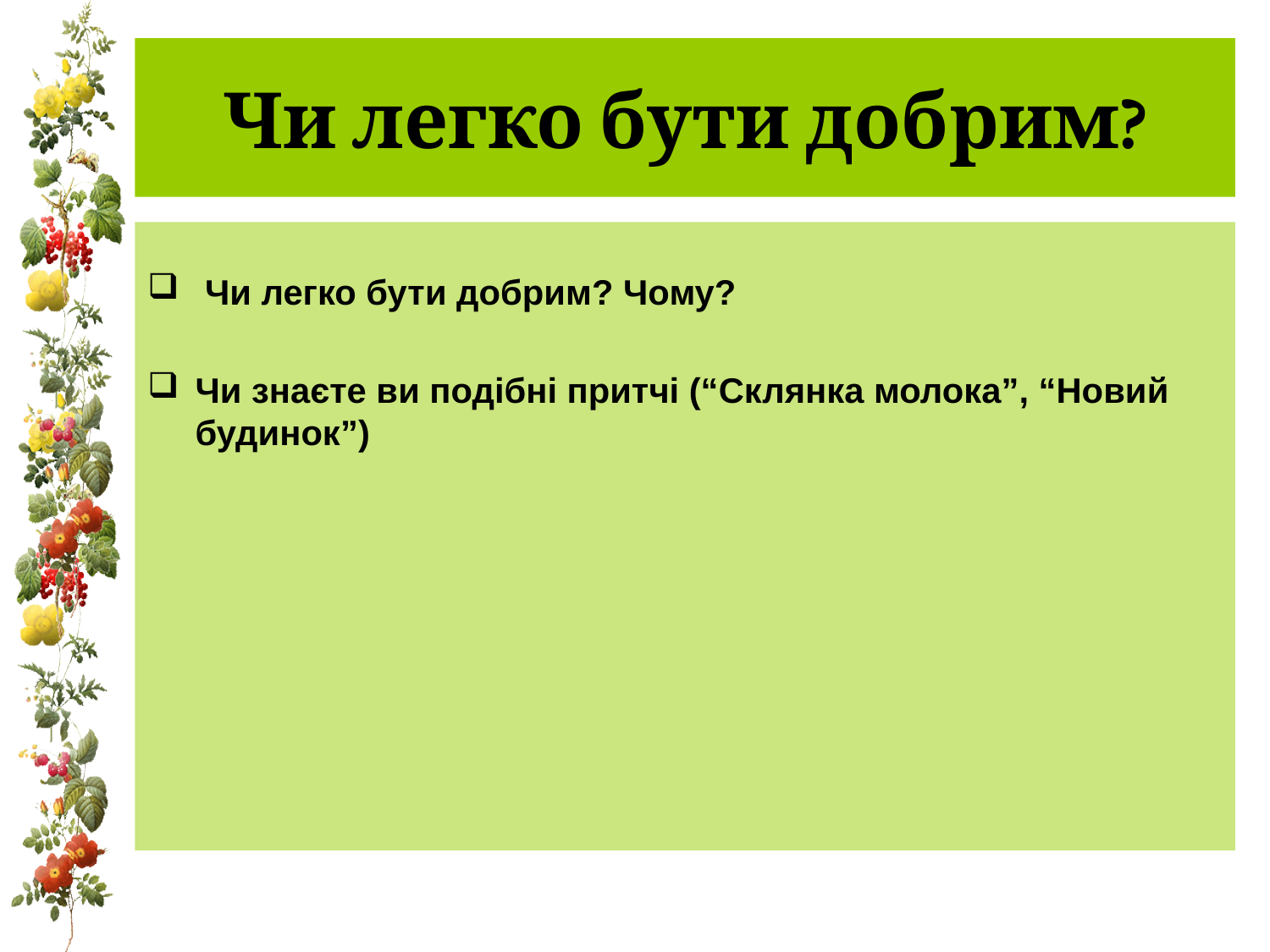

# Чи легко бути добрим?

 Чи легко бути добрим? Чому?

Чи знаєте ви подібні притчі (“Склянка молока”, “Новий будинок”)